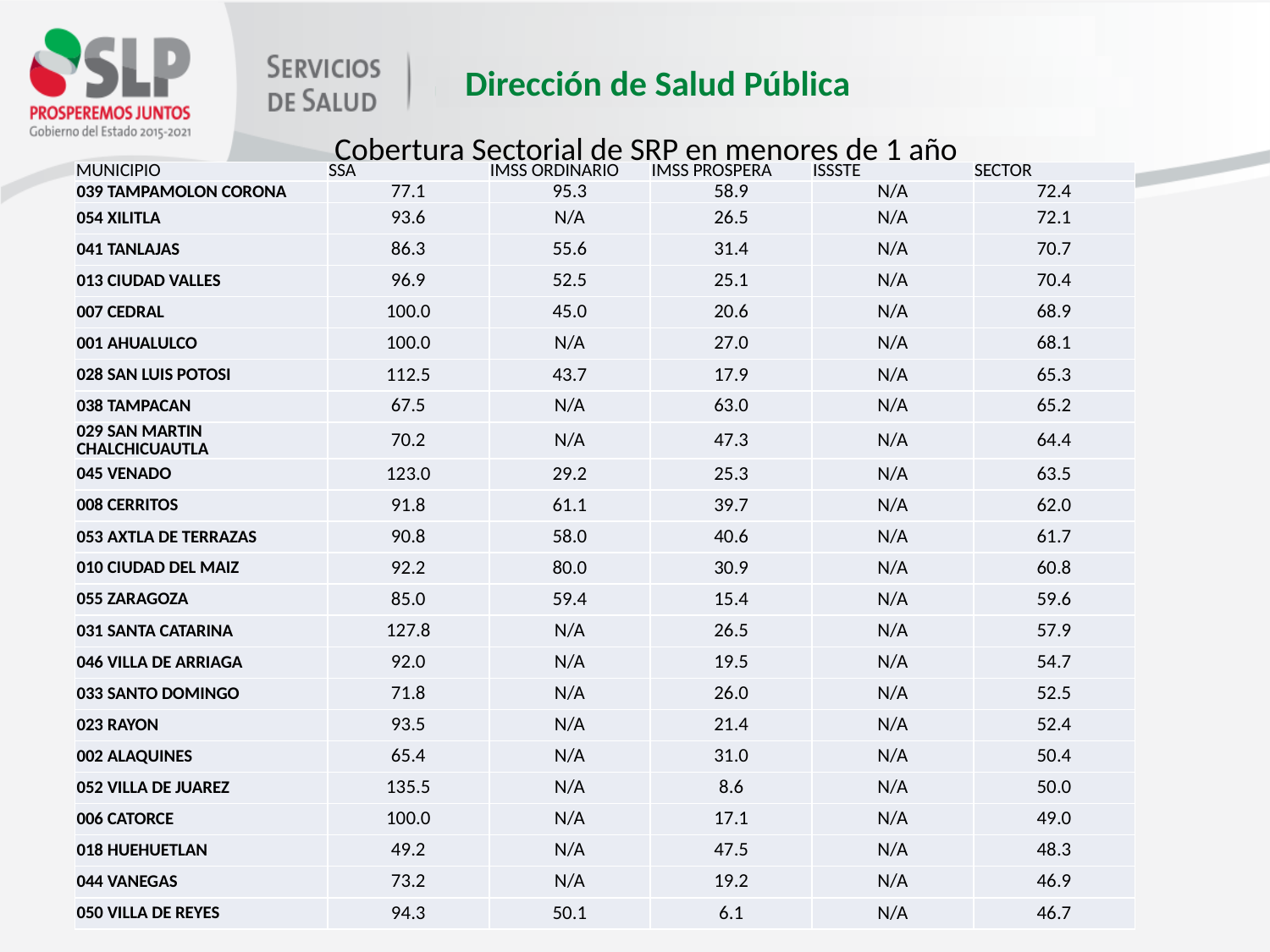

Cobertura Sectorial de SRP en menores de 1 año
| MUNICIPIO | SSA | IMSS ORDINARIO | IMSS PROSPERA | ISSSTE | SECTOR |
| --- | --- | --- | --- | --- | --- |
| 039 TAMPAMOLON CORONA | 77.1 | 95.3 | 58.9 | N/A | 72.4 |
| 054 XILITLA | 93.6 | N/A | 26.5 | N/A | 72.1 |
| 041 TANLAJAS | 86.3 | 55.6 | 31.4 | N/A | 70.7 |
| 013 CIUDAD VALLES | 96.9 | 52.5 | 25.1 | N/A | 70.4 |
| 007 CEDRAL | 100.0 | 45.0 | 20.6 | N/A | 68.9 |
| 001 AHUALULCO | 100.0 | N/A | 27.0 | N/A | 68.1 |
| 028 SAN LUIS POTOSI | 112.5 | 43.7 | 17.9 | N/A | 65.3 |
| 038 TAMPACAN | 67.5 | N/A | 63.0 | N/A | 65.2 |
| 029 SAN MARTIN CHALCHICUAUTLA | 70.2 | N/A | 47.3 | N/A | 64.4 |
| 045 VENADO | 123.0 | 29.2 | 25.3 | N/A | 63.5 |
| 008 CERRITOS | 91.8 | 61.1 | 39.7 | N/A | 62.0 |
| 053 AXTLA DE TERRAZAS | 90.8 | 58.0 | 40.6 | N/A | 61.7 |
| 010 CIUDAD DEL MAIZ | 92.2 | 80.0 | 30.9 | N/A | 60.8 |
| 055 ZARAGOZA | 85.0 | 59.4 | 15.4 | N/A | 59.6 |
| 031 SANTA CATARINA | 127.8 | N/A | 26.5 | N/A | 57.9 |
| 046 VILLA DE ARRIAGA | 92.0 | N/A | 19.5 | N/A | 54.7 |
| 033 SANTO DOMINGO | 71.8 | N/A | 26.0 | N/A | 52.5 |
| 023 RAYON | 93.5 | N/A | 21.4 | N/A | 52.4 |
| 002 ALAQUINES | 65.4 | N/A | 31.0 | N/A | 50.4 |
| 052 VILLA DE JUAREZ | 135.5 | N/A | 8.6 | N/A | 50.0 |
| 006 CATORCE | 100.0 | N/A | 17.1 | N/A | 49.0 |
| 018 HUEHUETLAN | 49.2 | N/A | 47.5 | N/A | 48.3 |
| 044 VANEGAS | 73.2 | N/A | 19.2 | N/A | 46.9 |
| 050 VILLA DE REYES | 94.3 | 50.1 | 6.1 | N/A | 46.7 |